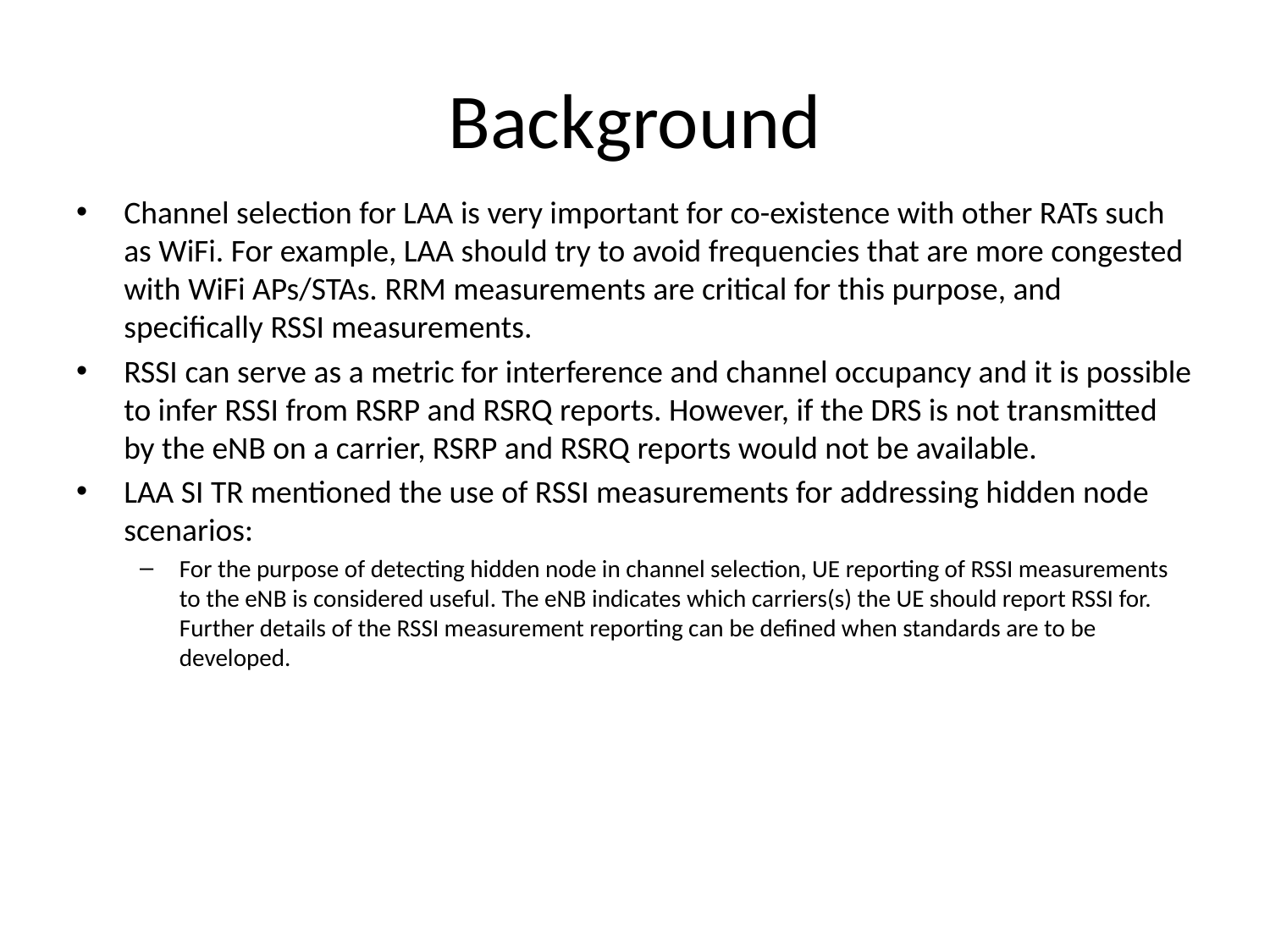

# Background
Channel selection for LAA is very important for co-existence with other RATs such as WiFi. For example, LAA should try to avoid frequencies that are more congested with WiFi APs/STAs. RRM measurements are critical for this purpose, and specifically RSSI measurements.
RSSI can serve as a metric for interference and channel occupancy and it is possible to infer RSSI from RSRP and RSRQ reports. However, if the DRS is not transmitted by the eNB on a carrier, RSRP and RSRQ reports would not be available.
LAA SI TR mentioned the use of RSSI measurements for addressing hidden node scenarios:
For the purpose of detecting hidden node in channel selection, UE reporting of RSSI measurements to the eNB is considered useful. The eNB indicates which carriers(s) the UE should report RSSI for. Further details of the RSSI measurement reporting can be defined when standards are to be developed.